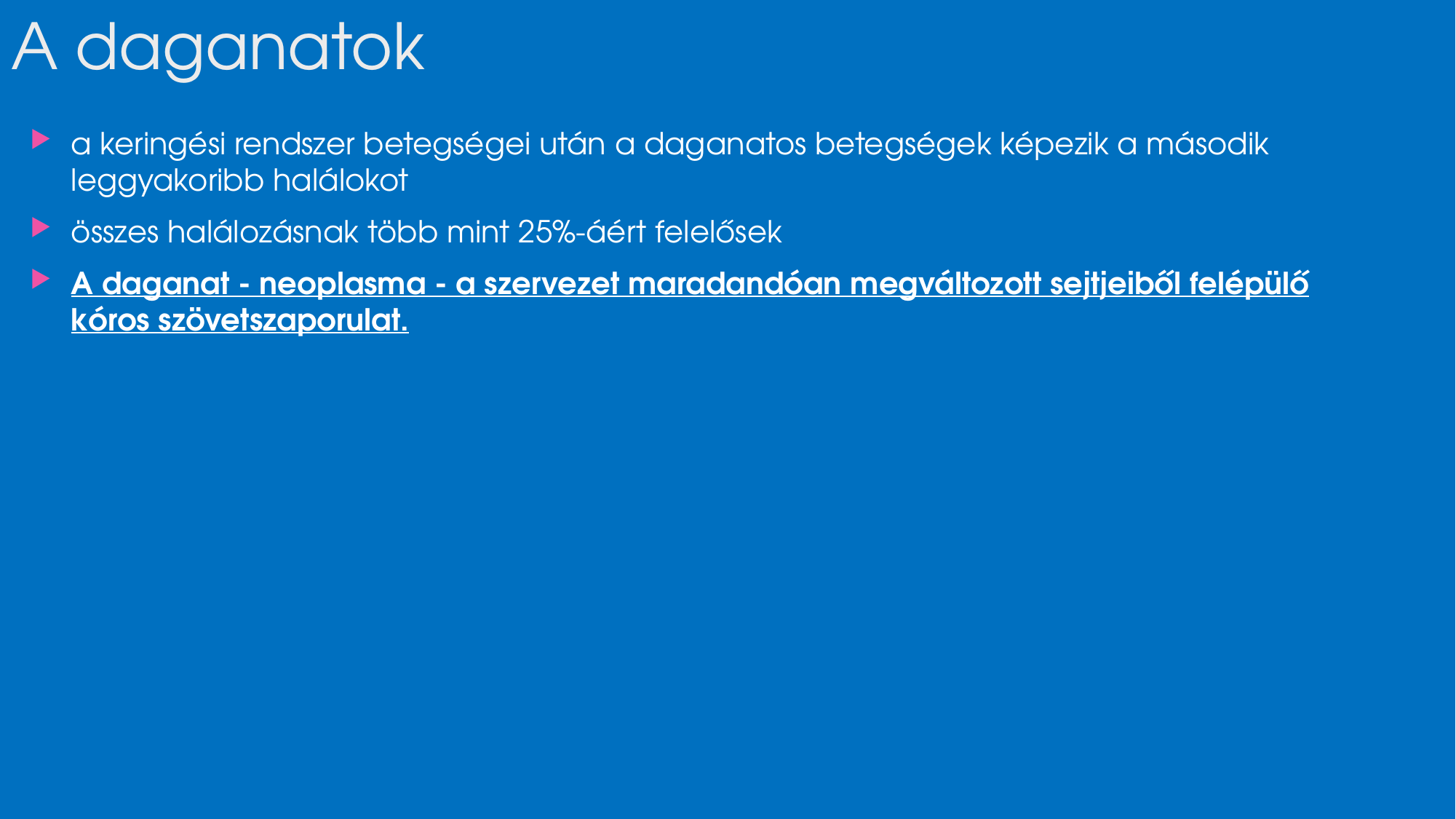

# A daganatok
a keringési rendszer betegségei után a daganatos betegségek képezik a második leggyakoribb halálokot
összes halálozásnak több mint 25%-áért felelősek
A daganat - neoplasma - a szervezet maradandóan megváltozott sejtjeiből felépülő kóros szövetszaporulat.